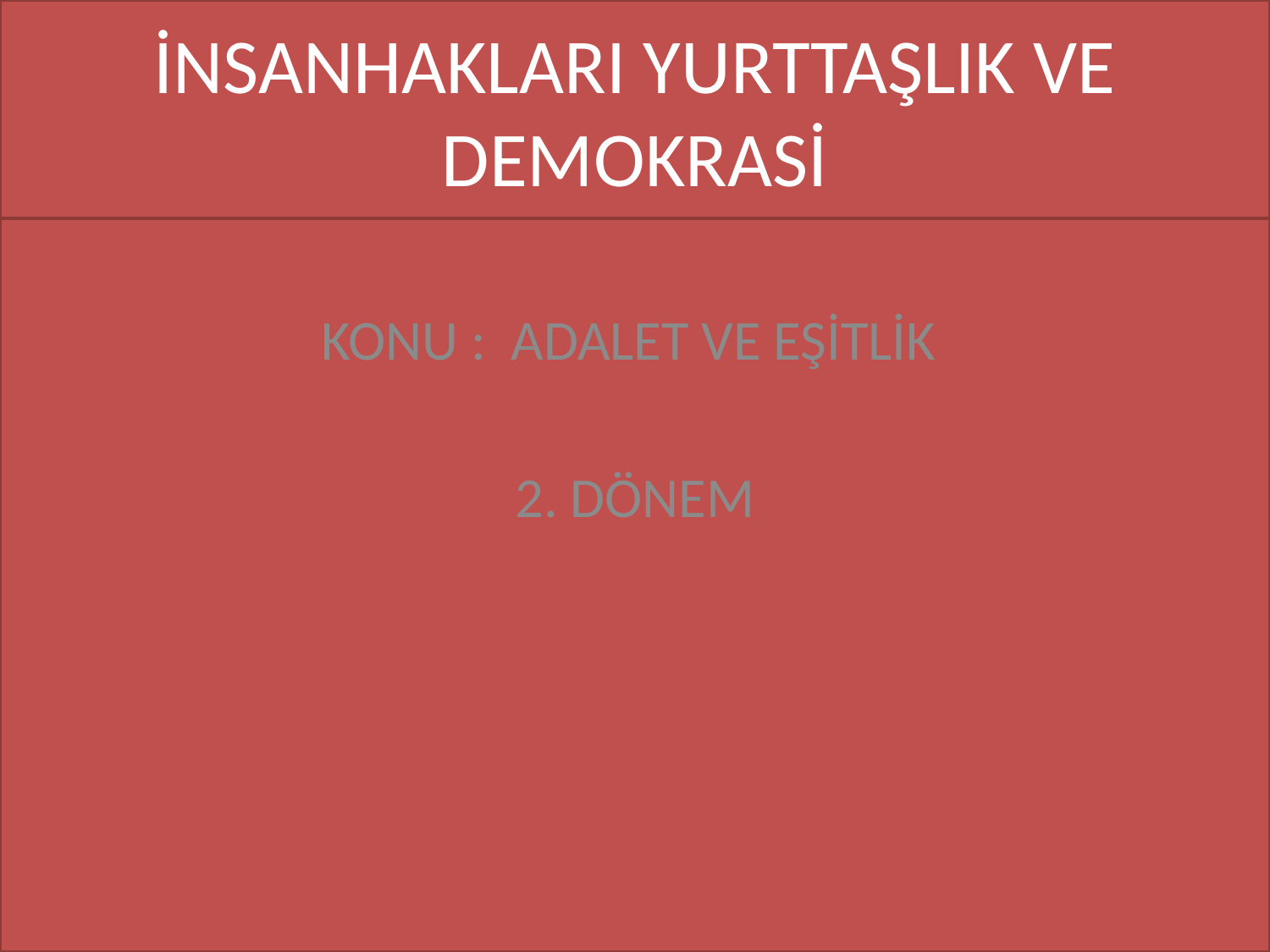

# İNSANHAKLARI YURTTAŞLIK VE DEMOKRASİ

KONU :  ADALET VE EŞİTLİK

2. DÖNEM